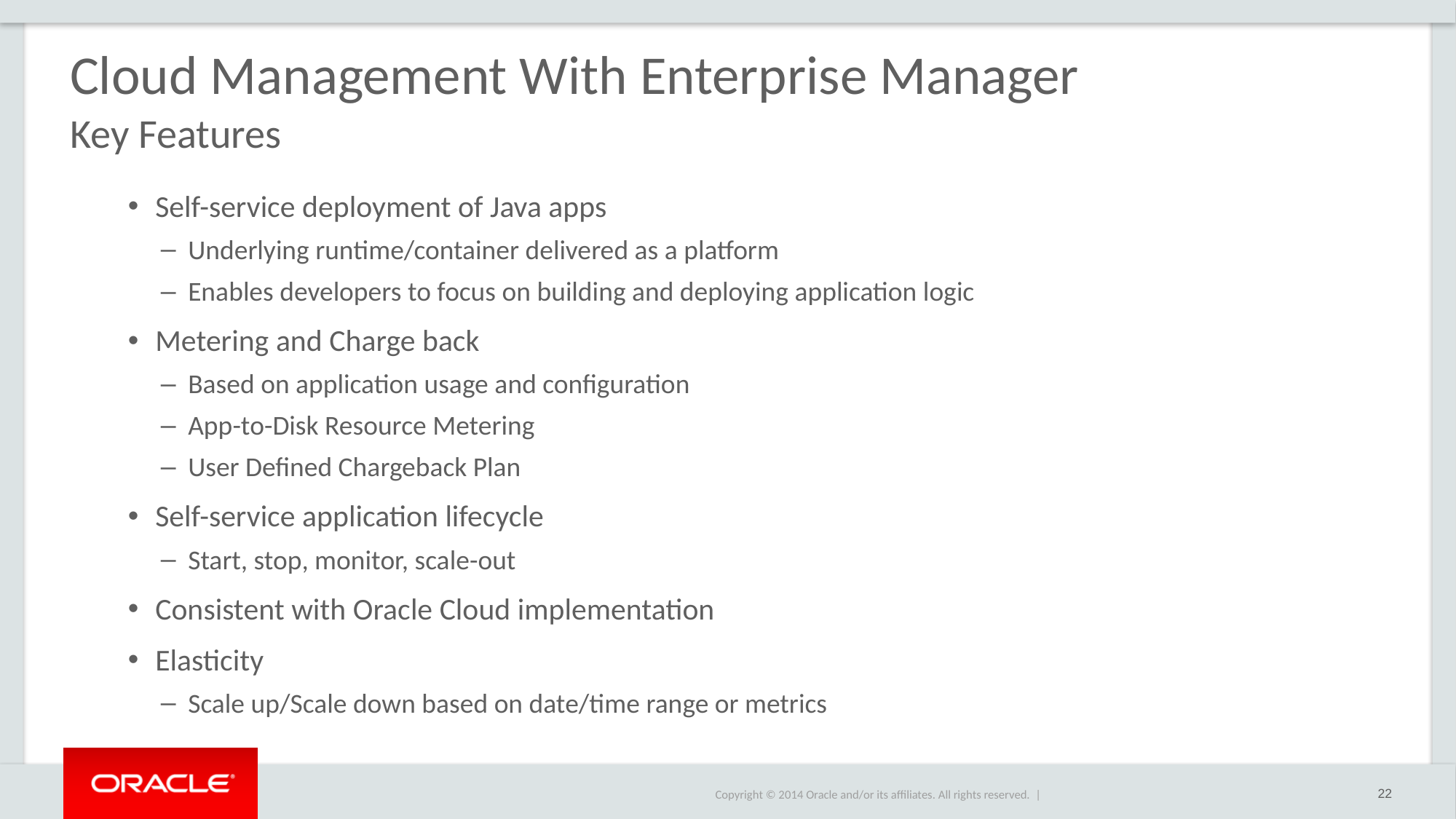

Cloud Management With Enterprise Manager
Key Features
Self-service deployment of Java apps
Underlying runtime/container delivered as a platform
Enables developers to focus on building and deploying application logic
Metering and Charge back
Based on application usage and configuration
App-to-Disk Resource Metering
User Defined Chargeback Plan
Self-service application lifecycle
Start, stop, monitor, scale-out
Consistent with Oracle Cloud implementation
Elasticity
Scale up/Scale down based on date/time range or metrics

22